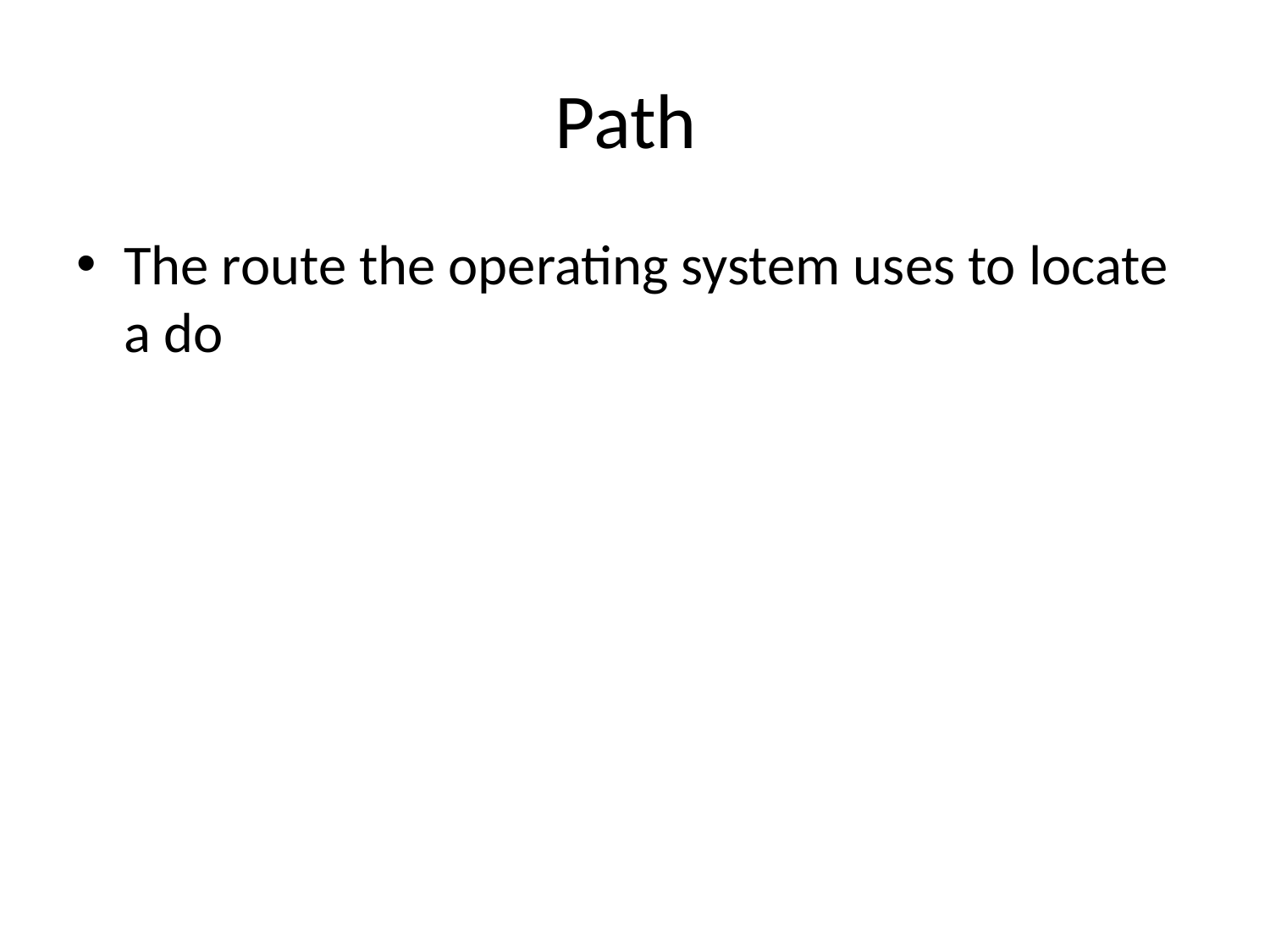

# Path
The route the operating system uses to locate a do